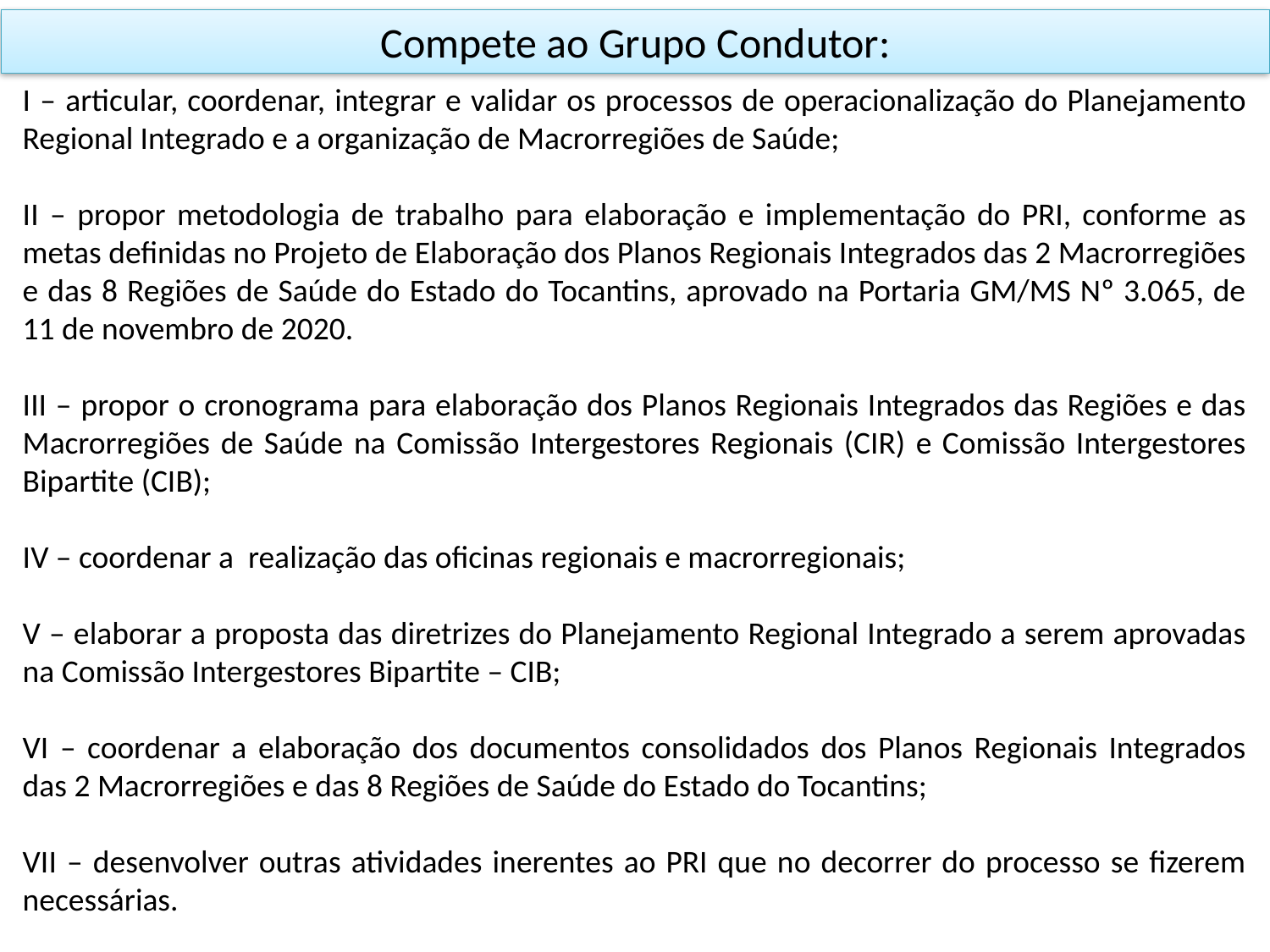

Compete ao Grupo Condutor:
I – articular, coordenar, integrar e validar os processos de operacionalização do Planejamento Regional Integrado e a organização de Macrorregiões de Saúde;

II – propor metodologia de trabalho para elaboração e implementação do PRI, conforme as metas definidas no Projeto de Elaboração dos Planos Regionais Integrados das 2 Macrorregiões e das 8 Regiões de Saúde do Estado do Tocantins, aprovado na Portaria GM/MS Nº 3.065, de 11 de novembro de 2020.

III – propor o cronograma para elaboração dos Planos Regionais Integrados das Regiões e das Macrorregiões de Saúde na Comissão Intergestores Regionais (CIR) e Comissão Intergestores Bipartite (CIB);

IV – coordenar a  realização das oficinas regionais e macrorregionais;

V – elaborar a proposta das diretrizes do Planejamento Regional Integrado a serem aprovadas na Comissão Intergestores Bipartite – CIB;

VI – coordenar a elaboração dos documentos consolidados dos Planos Regionais Integrados das 2 Macrorregiões e das 8 Regiões de Saúde do Estado do Tocantins;

VII – desenvolver outras atividades inerentes ao PRI que no decorrer do processo se fizerem necessárias.